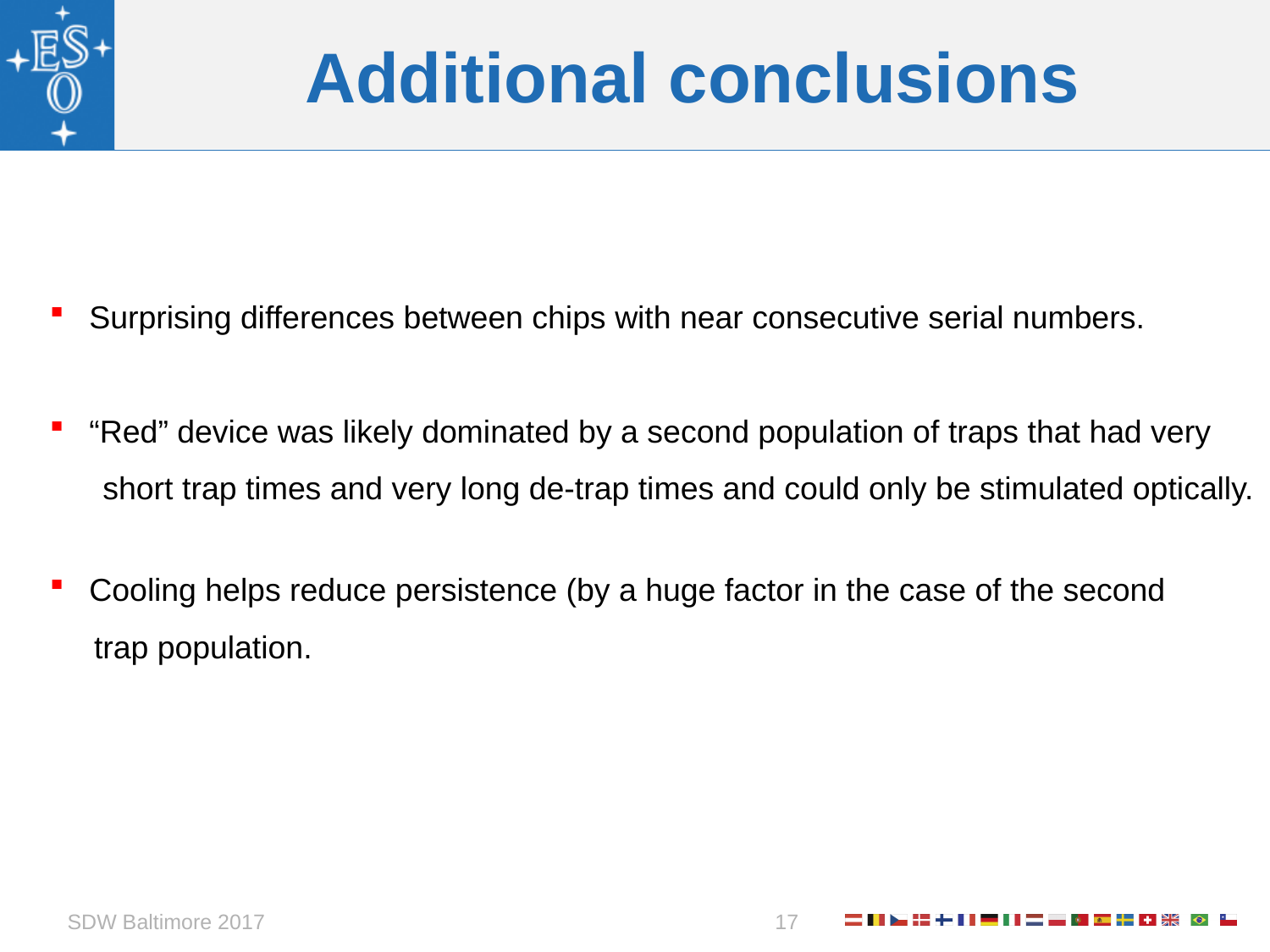

# Additional conclusions
Surprising differences between chips with near consecutive serial numbers.

“Red” device was likely dominated by a second population of traps that had very
      short trap times and very long de-trap times and could only be stimulated optically.

Cooling helps reduce persistence (by a huge factor in the case of the second
     trap population.

SDW Baltimore 2017
17